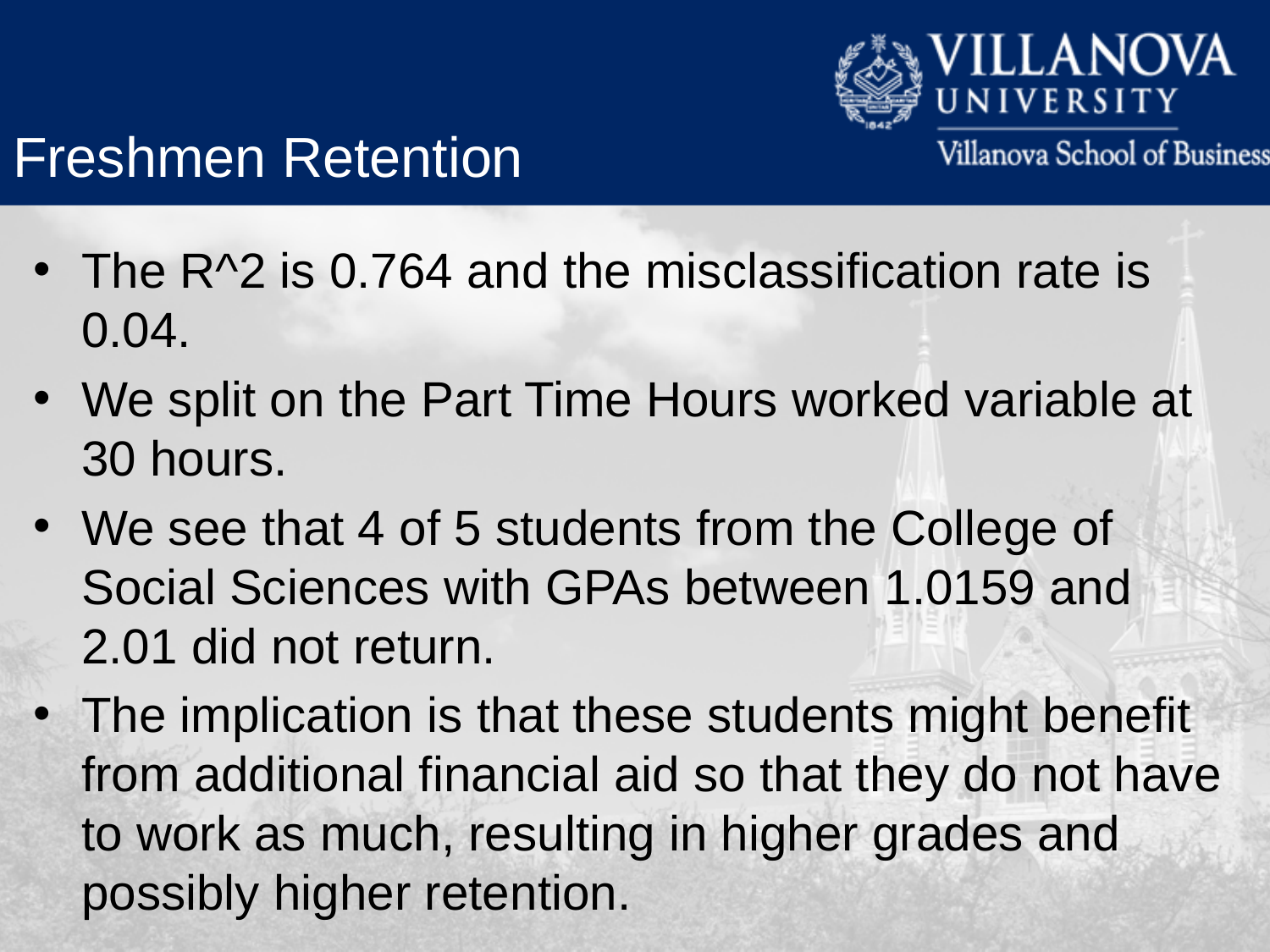

Freshmen Retention
The R^2 is 0.764 and the misclassification rate is 0.04.
We split on the Part Time Hours worked variable at 30 hours.
We see that 4 of 5 students from the College of Social Sciences with GPAs between 1.0159 and 2.01 did not return.
The implication is that these students might benefit from additional financial aid so that they do not have to work as much, resulting in higher grades and possibly higher retention.